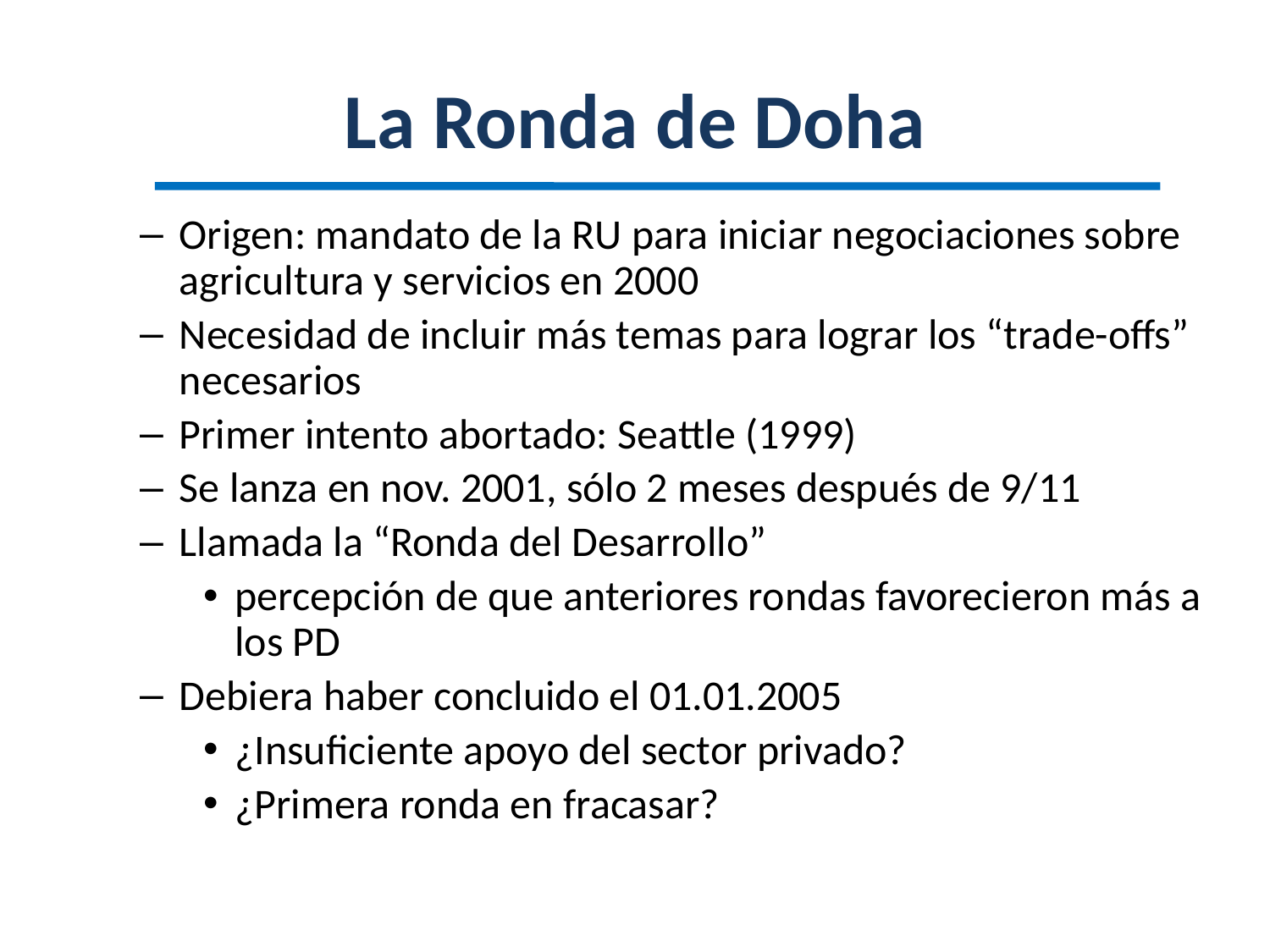

# La Ronda de Doha

Origen: mandato de la RU para iniciar negociaciones sobre agricultura y servicios en 2000
Necesidad de incluir más temas para lograr los “trade-offs” necesarios
Primer intento abortado: Seattle (1999)
Se lanza en nov. 2001, sólo 2 meses después de 9/11
Llamada la “Ronda del Desarrollo”
percepción de que anteriores rondas favorecieron más a los PD
Debiera haber concluido el 01.01.2005
¿Insuficiente apoyo del sector privado?
¿Primera ronda en fracasar?